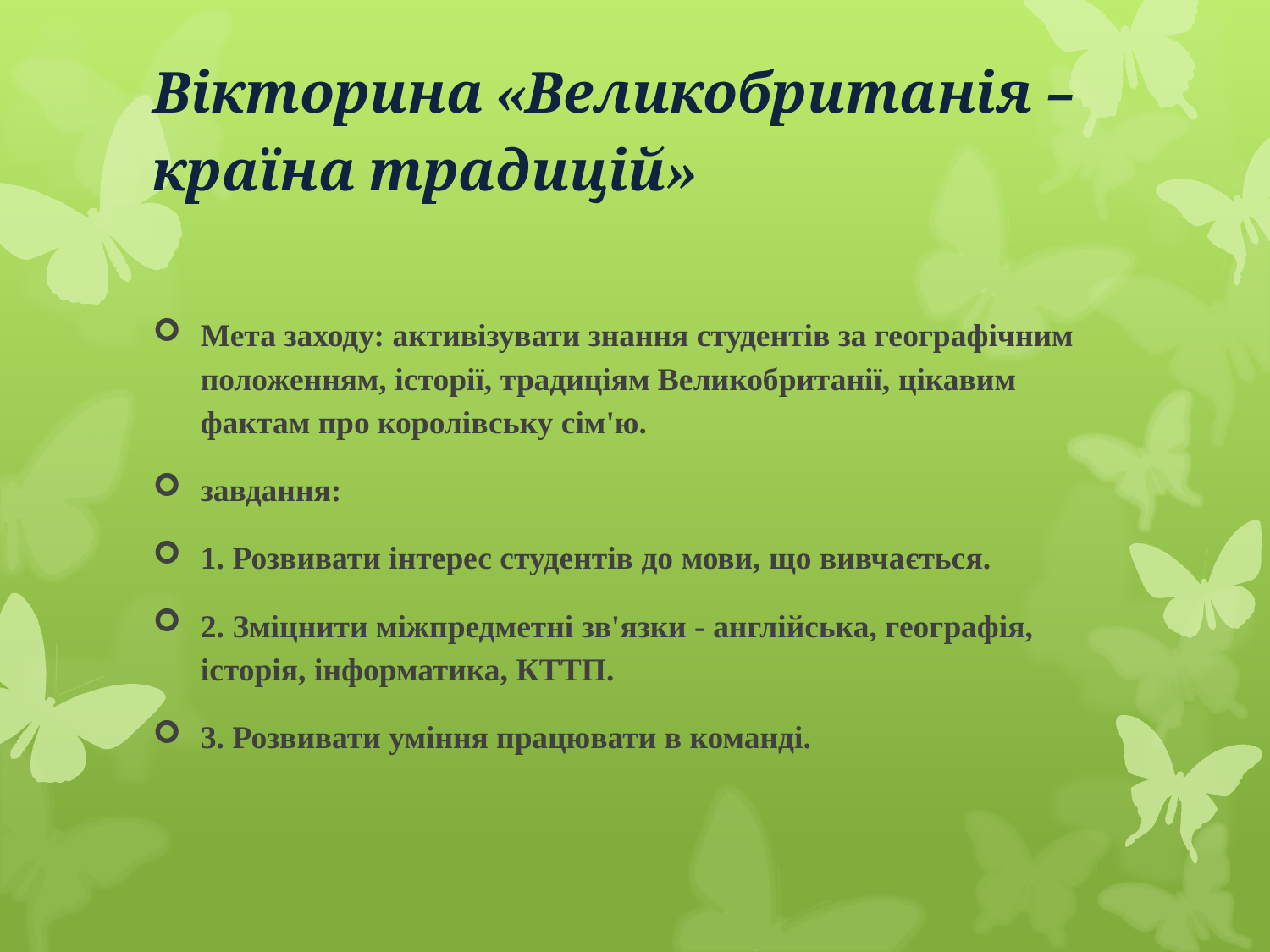

# Вікторина «Великобританія – країна традицій»
Мета заходу: активізувати знання студентів за географічним положенням, історії, традиціям Великобританії, цікавим фактам про королівську сім'ю.
завдання:
1. Розвивати інтерес студентів до мови, що вивчається.
2. Зміцнити міжпредметні зв'язки - англійська, географія, історія, інформатика, КТТП.
3. Розвивати уміння працювати в команді.